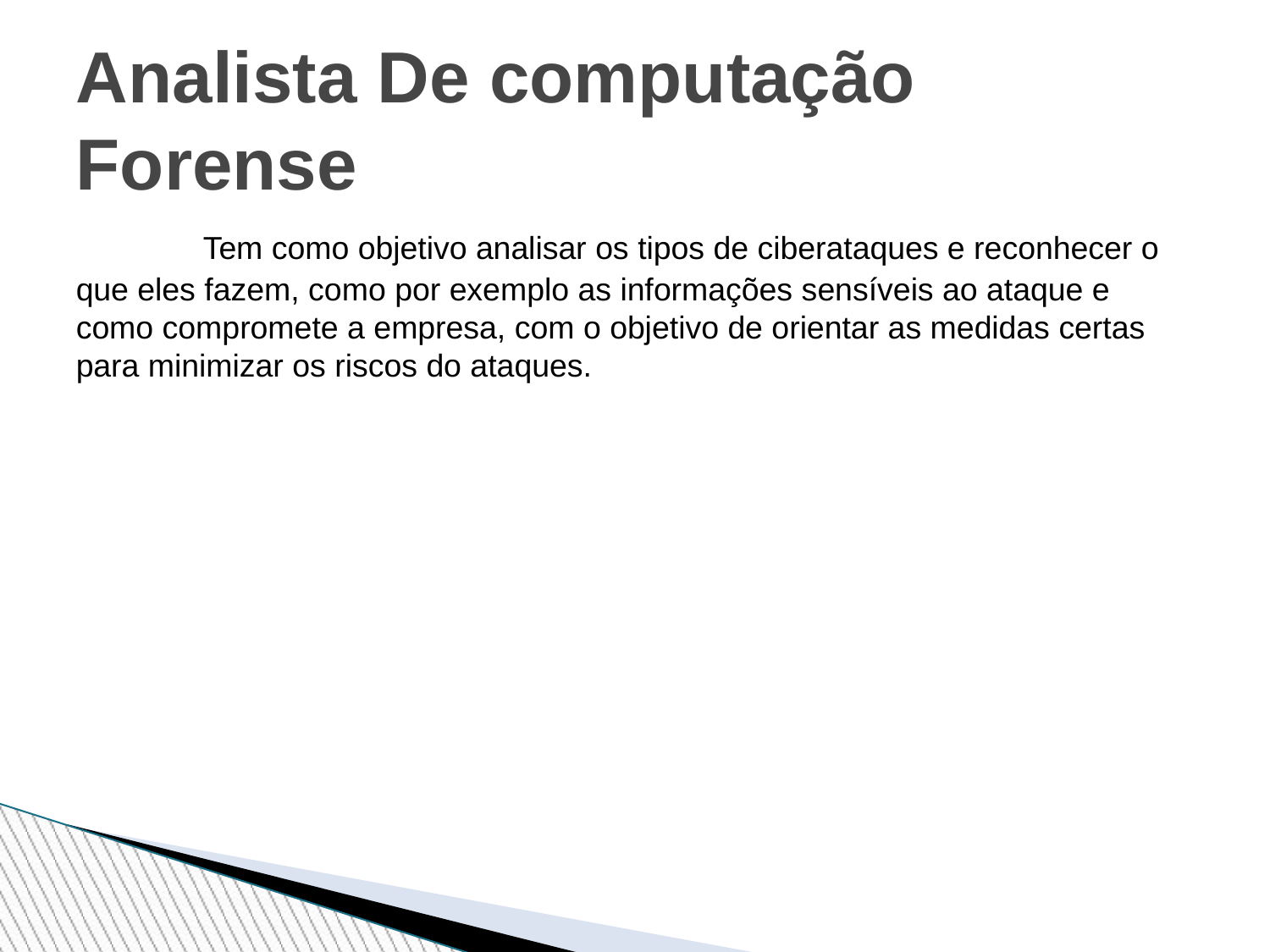

Analista De computação Forense
	Tem como objetivo analisar os tipos de ciberataques e reconhecer o que eles fazem, como por exemplo as informações sensíveis ao ataque e como compromete a empresa, com o objetivo de orientar as medidas certas para minimizar os riscos do ataques.